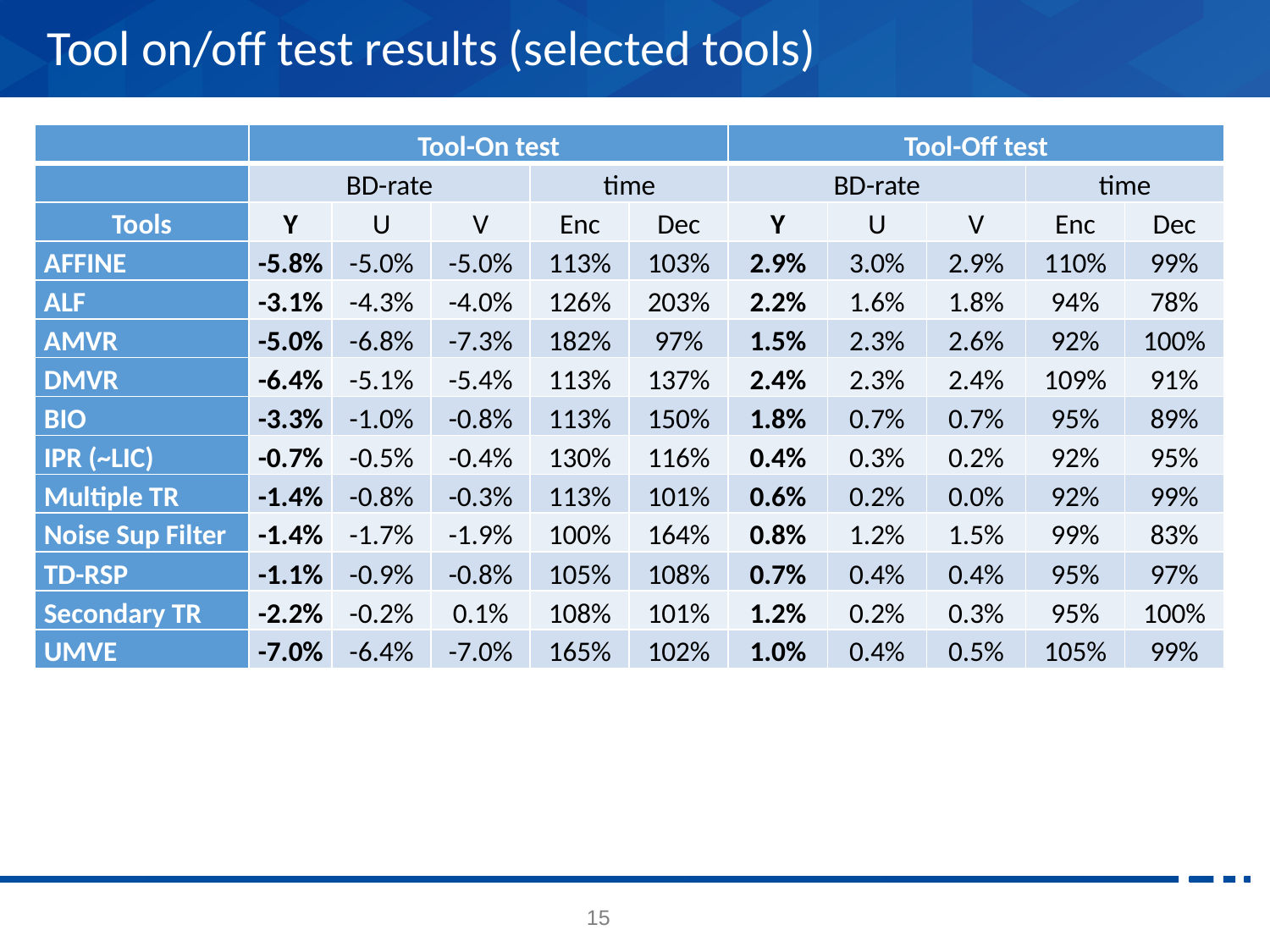

# Tool on/off test results (selected tools)

|  | Tool-On test |  |  |  |  | Tool-Off test |  |  |  |  |
| --- | --- | --- | --- | --- | --- | --- | --- | --- | --- | --- |
|  | BD-rate |  |  | time |  | BD-rate |  |  | time |  |
| Tools | Y | U | V | Enc | Dec | Y | U | V | Enc | Dec |
| AFFINE | -5.8% | -5.0% | -5.0% | 113% | 103% | 2.9% | 3.0% | 2.9% | 110% | 99% |
| ALF | -3.1% | -4.3% | -4.0% | 126% | 203% | 2.2% | 1.6% | 1.8% | 94% | 78% |
| AMVR | -5.0% | -6.8% | -7.3% | 182% | 97% | 1.5% | 2.3% | 2.6% | 92% | 100% |
| DMVR | -6.4% | -5.1% | -5.4% | 113% | 137% | 2.4% | 2.3% | 2.4% | 109% | 91% |
| BIO | -3.3% | -1.0% | -0.8% | 113% | 150% | 1.8% | 0.7% | 0.7% | 95% | 89% |
| IPR (~LIC) | -0.7% | -0.5% | -0.4% | 130% | 116% | 0.4% | 0.3% | 0.2% | 92% | 95% |
| Multiple TR | -1.4% | -0.8% | -0.3% | 113% | 101% | 0.6% | 0.2% | 0.0% | 92% | 99% |
| Noise Sup Filter | -1.4% | -1.7% | -1.9% | 100% | 164% | 0.8% | 1.2% | 1.5% | 99% | 83% |
| TD-RSP | -1.1% | -0.9% | -0.8% | 105% | 108% | 0.7% | 0.4% | 0.4% | 95% | 97% |
| Secondary TR | -2.2% | -0.2% | 0.1% | 108% | 101% | 1.2% | 0.2% | 0.3% | 95% | 100% |
| UMVE | -7.0% | -6.4% | -7.0% | 165% | 102% | 1.0% | 0.4% | 0.5% | 105% | 99% |